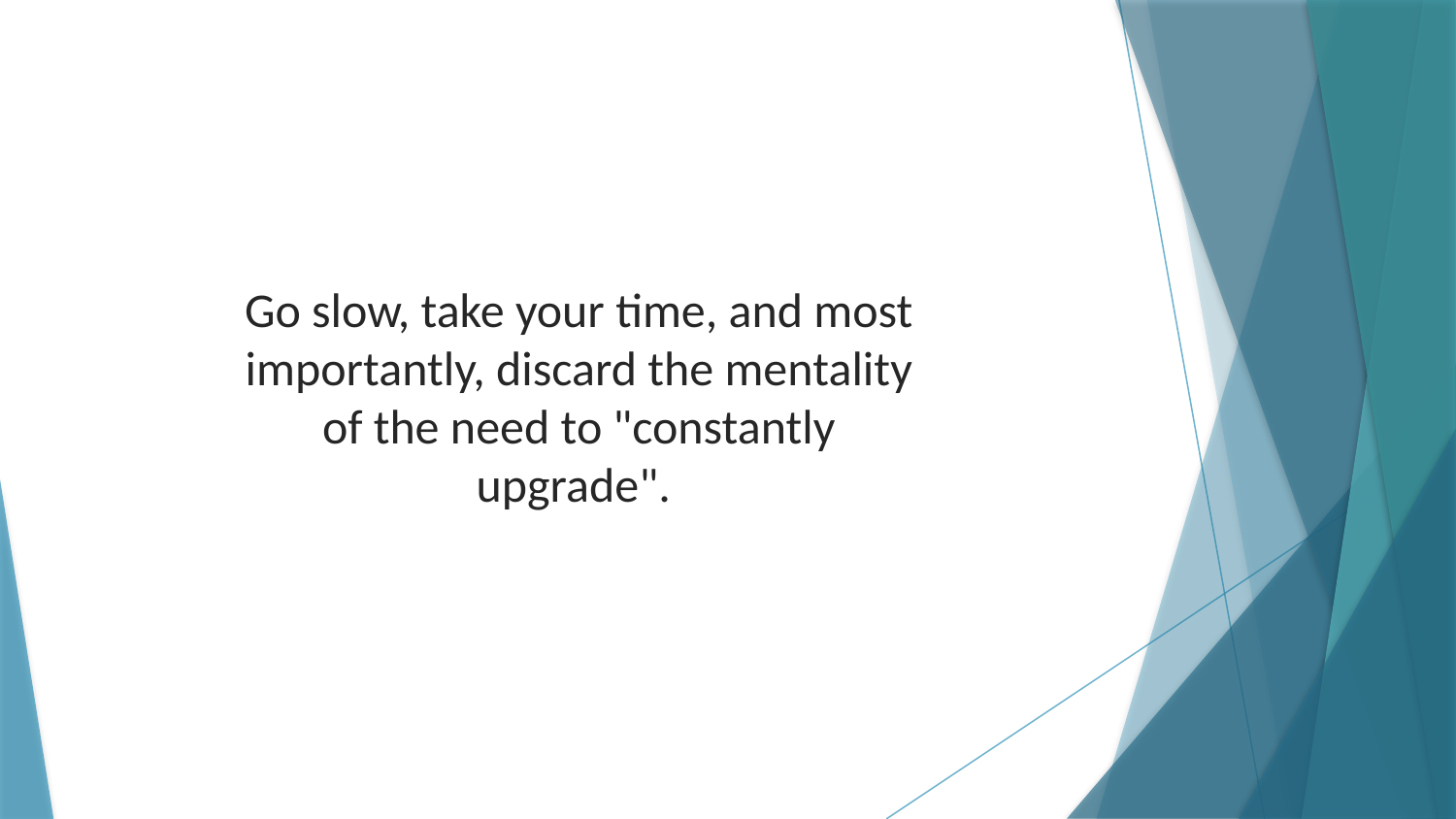

Go slow, take your time, and most importantly, discard the mentality of the need to "constantly upgrade".